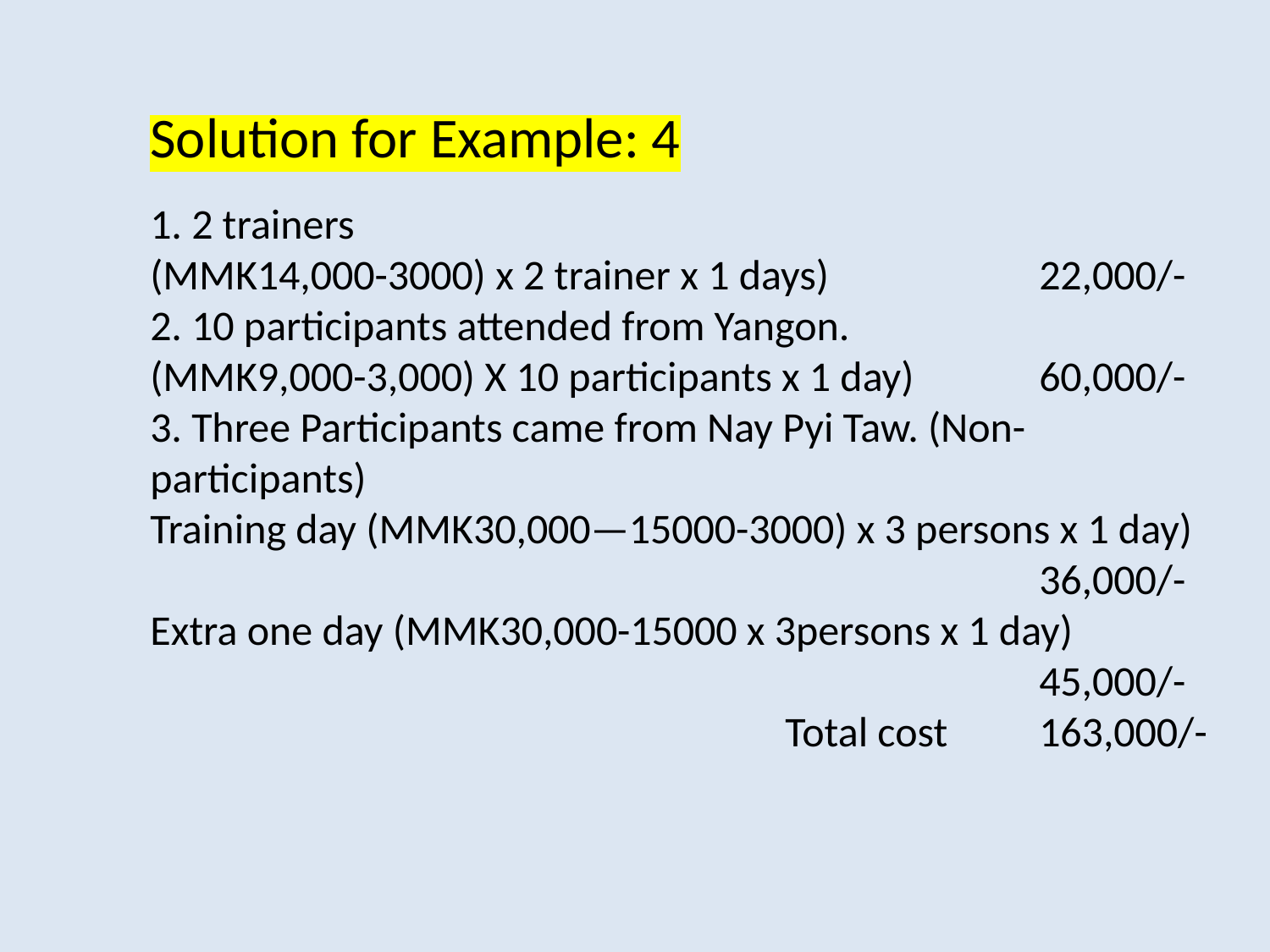

Solution for Example: 4
1. 2 trainers
(MMK14,000-3000) x 2 trainer x 1 days)		22,000/-
2. 10 participants attended from Yangon.
(MMK9,000-3,000) X 10 participants x 1 day) 	60,000/-
3. Three Participants came from Nay Pyi Taw. (Non-participants)
Training day (MMK30,000—15000-3000) x 3 persons x 1 day) 							36,000/-
Extra one day (MMK30,000-15000 x 3persons x 1 day)	 							45,000/-
					Total cost 	163,000/-